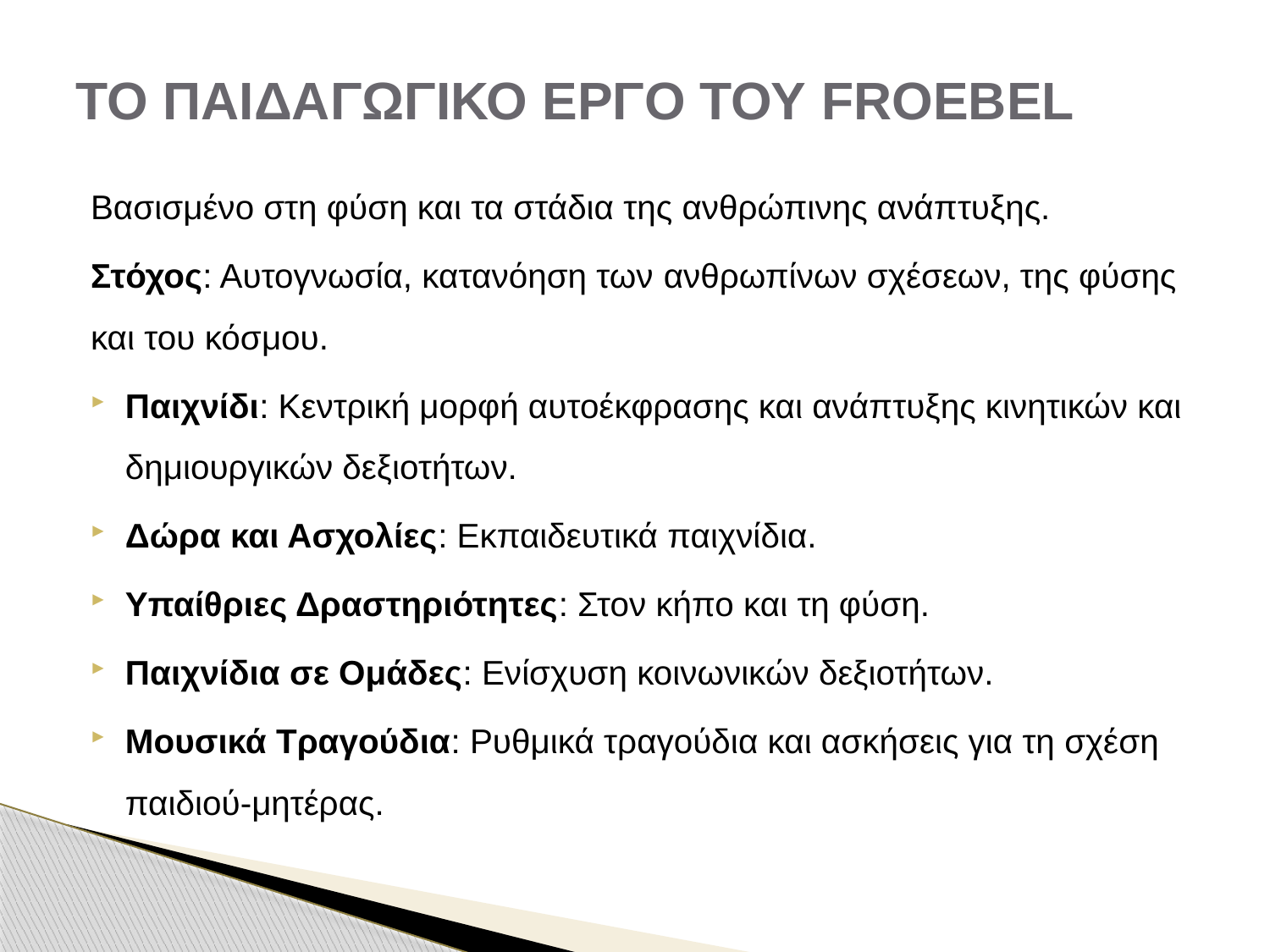

# ΤΟ ΠΑΙΔΑΓΩΓΙΚΟ ΕΡΓΟ ΤΟΥ FROEBEL
Βασισμένο στη φύση και τα στάδια της ανθρώπινης ανάπτυξης.
Στόχος: Αυτογνωσία, κατανόηση των ανθρωπίνων σχέσεων, της φύσης και του κόσμου.
Παιχνίδι: Κεντρική μορφή αυτοέκφρασης και ανάπτυξης κινητικών και δημιουργικών δεξιοτήτων.
Δώρα και Ασχολίες: Εκπαιδευτικά παιχνίδια.
Υπαίθριες Δραστηριότητες: Στον κήπο και τη φύση.
Παιχνίδια σε Ομάδες: Ενίσχυση κοινωνικών δεξιοτήτων.
Μουσικά Τραγούδια: Ρυθμικά τραγούδια και ασκήσεις για τη σχέση παιδιού-μητέρας.